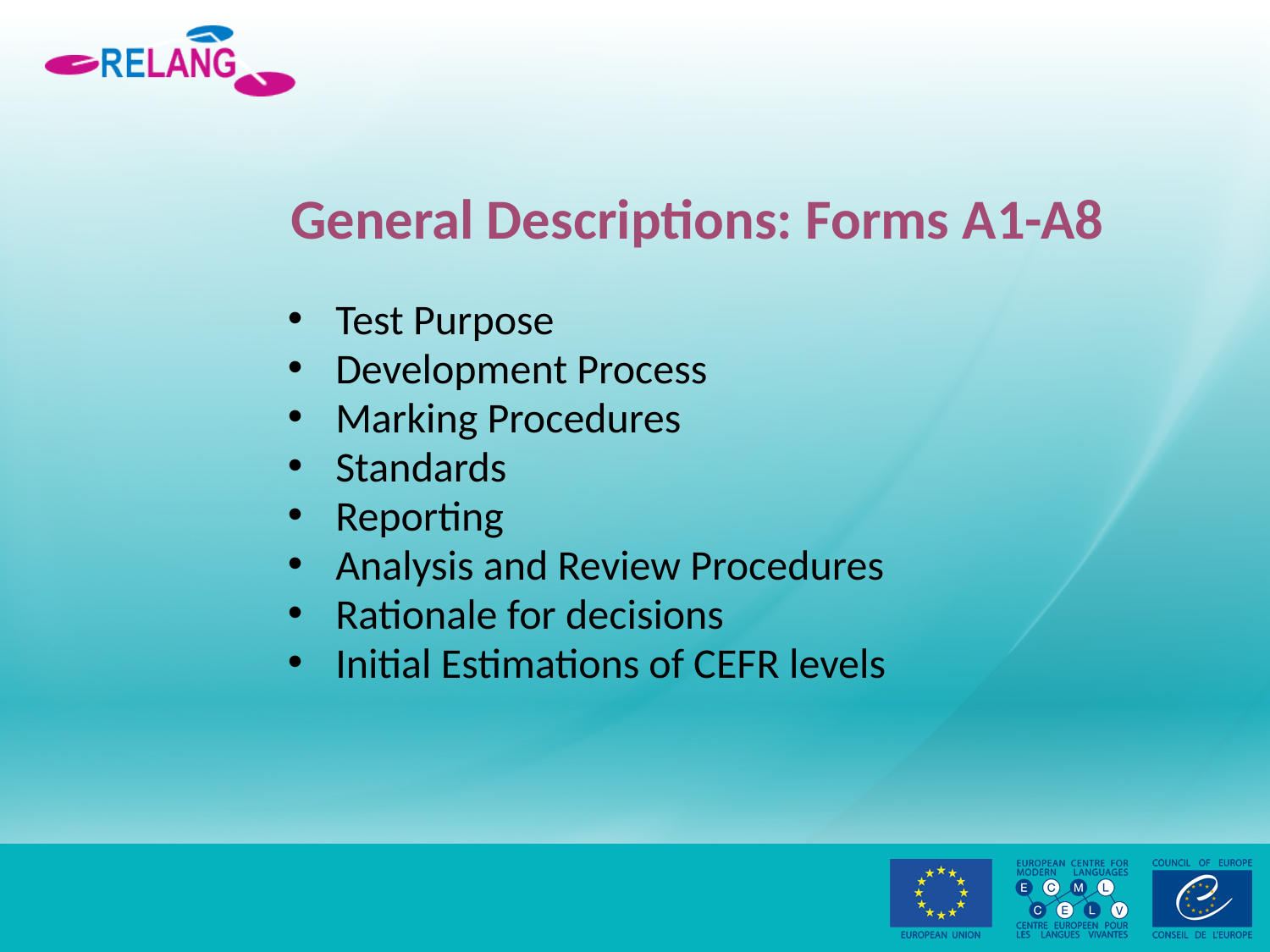

# General Descriptions: Forms A1-A8
Test Purpose
Development Process
Marking Procedures
Standards
Reporting
Analysis and Review Procedures
Rationale for decisions
Initial Estimations of CEFR levels